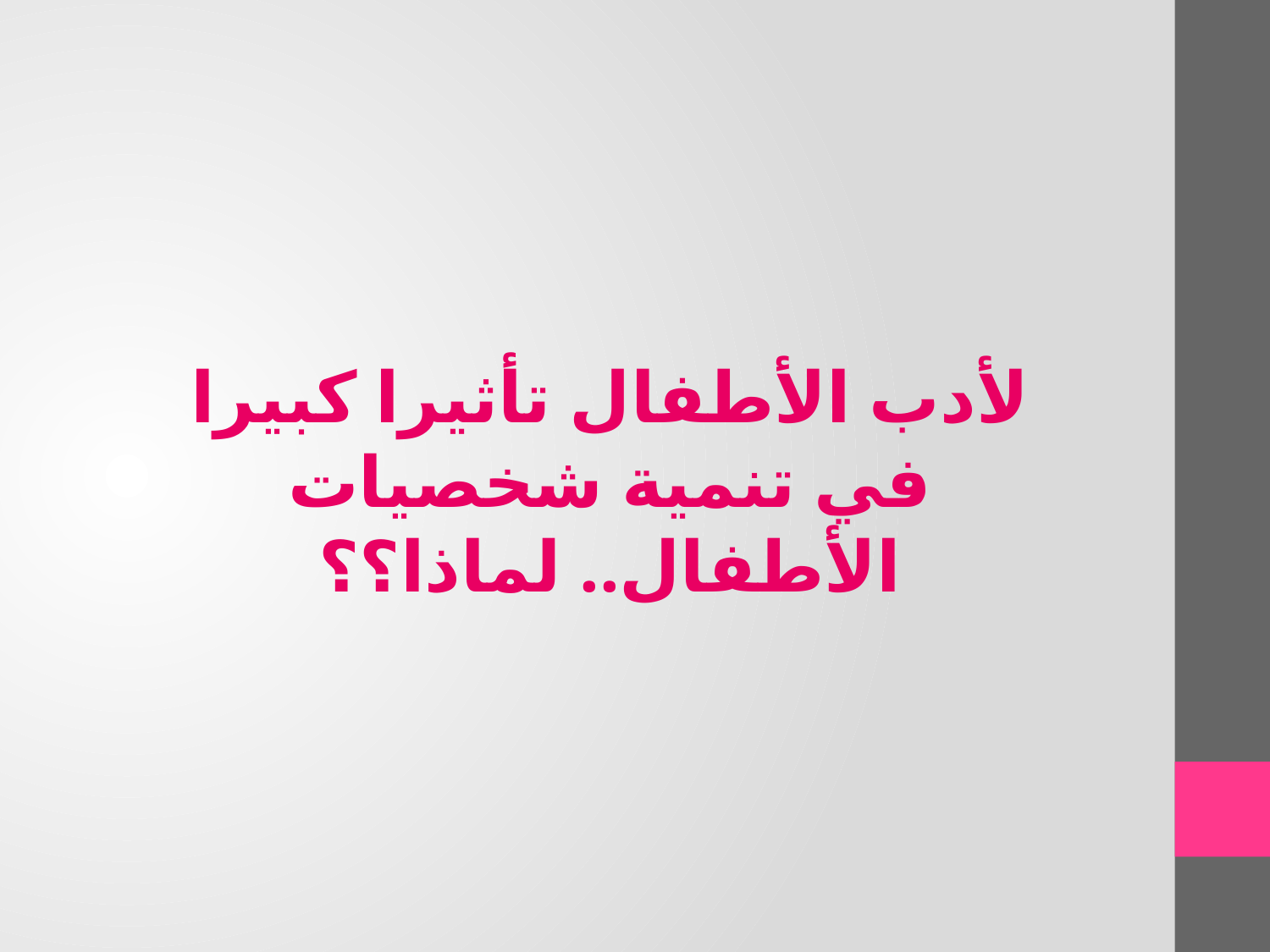

لأدب الأطفال تأثيرا كبيرا في تنمية شخصيات الأطفال.. لماذا؟؟